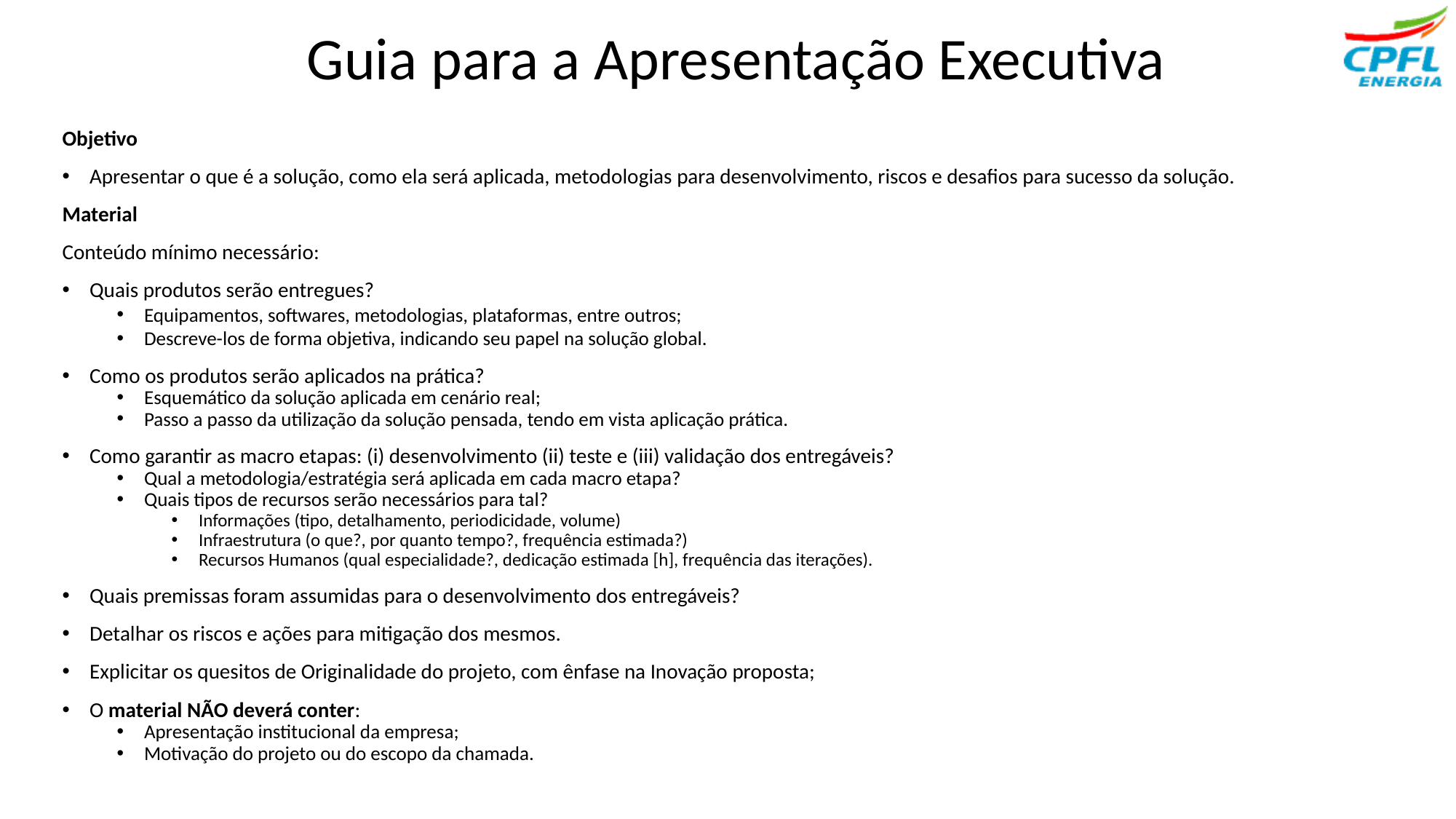

# Guia para a Apresentação Executiva
Objetivo
Apresentar o que é a solução, como ela será aplicada, metodologias para desenvolvimento, riscos e desafios para sucesso da solução.
Material
Conteúdo mínimo necessário:
Quais produtos serão entregues?
Equipamentos, softwares, metodologias, plataformas, entre outros;
Descreve-los de forma objetiva, indicando seu papel na solução global.
Como os produtos serão aplicados na prática?
Esquemático da solução aplicada em cenário real;
Passo a passo da utilização da solução pensada, tendo em vista aplicação prática.
Como garantir as macro etapas: (i) desenvolvimento (ii) teste e (iii) validação dos entregáveis?
Qual a metodologia/estratégia será aplicada em cada macro etapa?
Quais tipos de recursos serão necessários para tal?
Informações (tipo, detalhamento, periodicidade, volume)
Infraestrutura (o que?, por quanto tempo?, frequência estimada?)
Recursos Humanos (qual especialidade?, dedicação estimada [h], frequência das iterações).
Quais premissas foram assumidas para o desenvolvimento dos entregáveis?
Detalhar os riscos e ações para mitigação dos mesmos.
Explicitar os quesitos de Originalidade do projeto, com ênfase na Inovação proposta;
O material NÃO deverá conter:
Apresentação institucional da empresa;
Motivação do projeto ou do escopo da chamada.